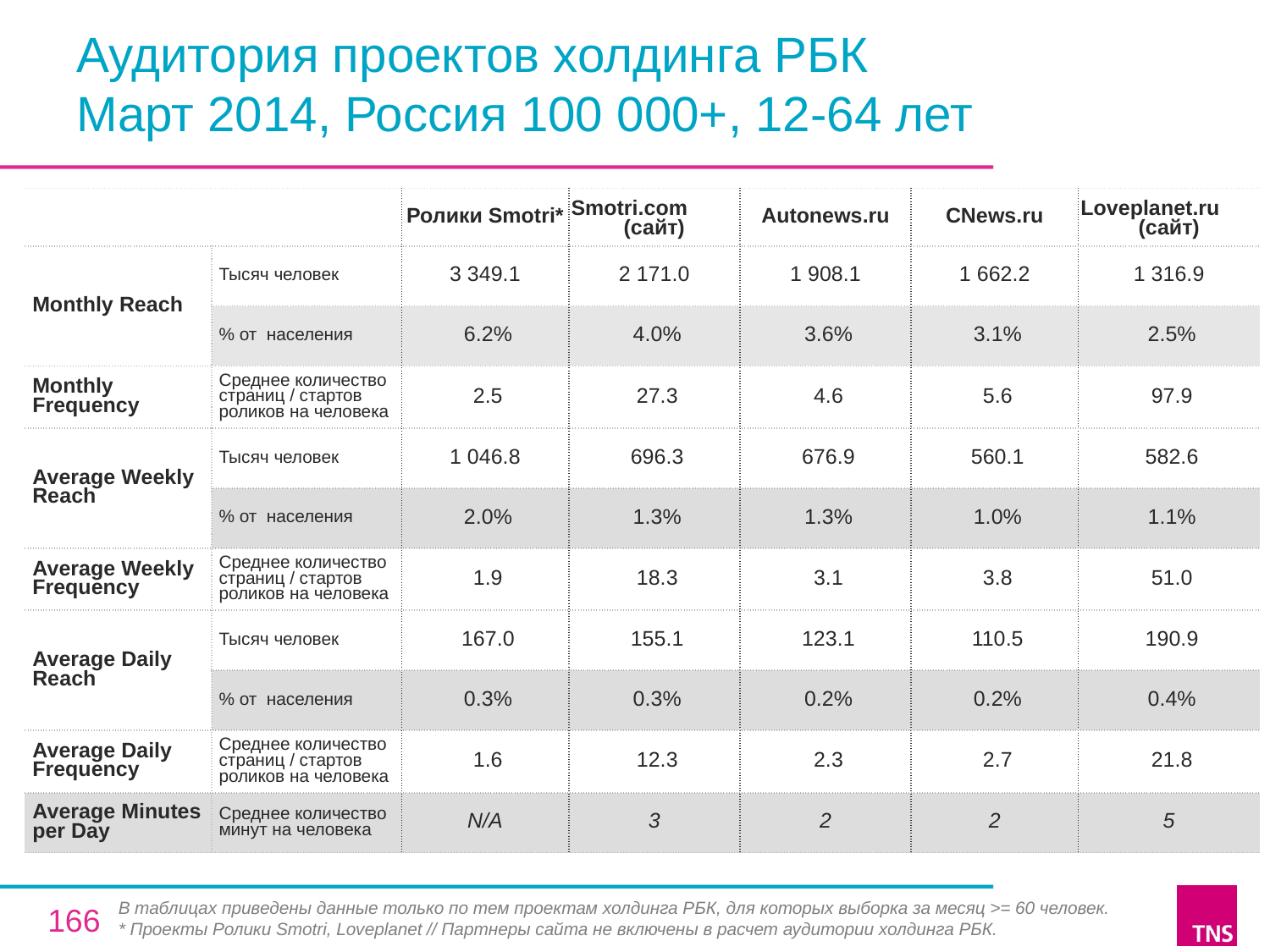

# Аудитория проектов холдинга РБК Март 2014, Россия 100 000+, 12-64 лет
|  |  | Ролики Smotri\* | Smotri.com (сайт) | Autonews.ru | CNews.ru | Loveplanet.ru (сайт) |
| --- | --- | --- | --- | --- | --- | --- |
| Monthly Reach | Тысяч человек | 3 349.1 | 2 171.0 | 1 908.1 | 1 662.2 | 1 316.9 |
|  | % от населения | 6.2% | 4.0% | 3.6% | 3.1% | 2.5% |
| Monthly Frequency | Среднее количество страниц / стартов роликов на человека | 2.5 | 27.3 | 4.6 | 5.6 | 97.9 |
| Average Weekly Reach | Тысяч человек | 1 046.8 | 696.3 | 676.9 | 560.1 | 582.6 |
|  | % от населения | 2.0% | 1.3% | 1.3% | 1.0% | 1.1% |
| Average Weekly Frequency | Среднее количество страниц / стартов роликов на человека | 1.9 | 18.3 | 3.1 | 3.8 | 51.0 |
| Average Daily Reach | Тысяч человек | 167.0 | 155.1 | 123.1 | 110.5 | 190.9 |
|  | % от населения | 0.3% | 0.3% | 0.2% | 0.2% | 0.4% |
| Average Daily Frequency | Среднее количество страниц / стартов роликов на человека | 1.6 | 12.3 | 2.3 | 2.7 | 21.8 |
| Average Minutes per Day | Среднее количество минут на человека | N/A | 3 | 2 | 2 | 5 |
В таблицах приведены данные только по тем проектам холдинга РБК, для которых выборка за месяц >= 60 человек.
* Проекты Ролики Smotri, Loveplanet // Партнеры сайта не включены в расчет аудитории холдинга РБК.
166